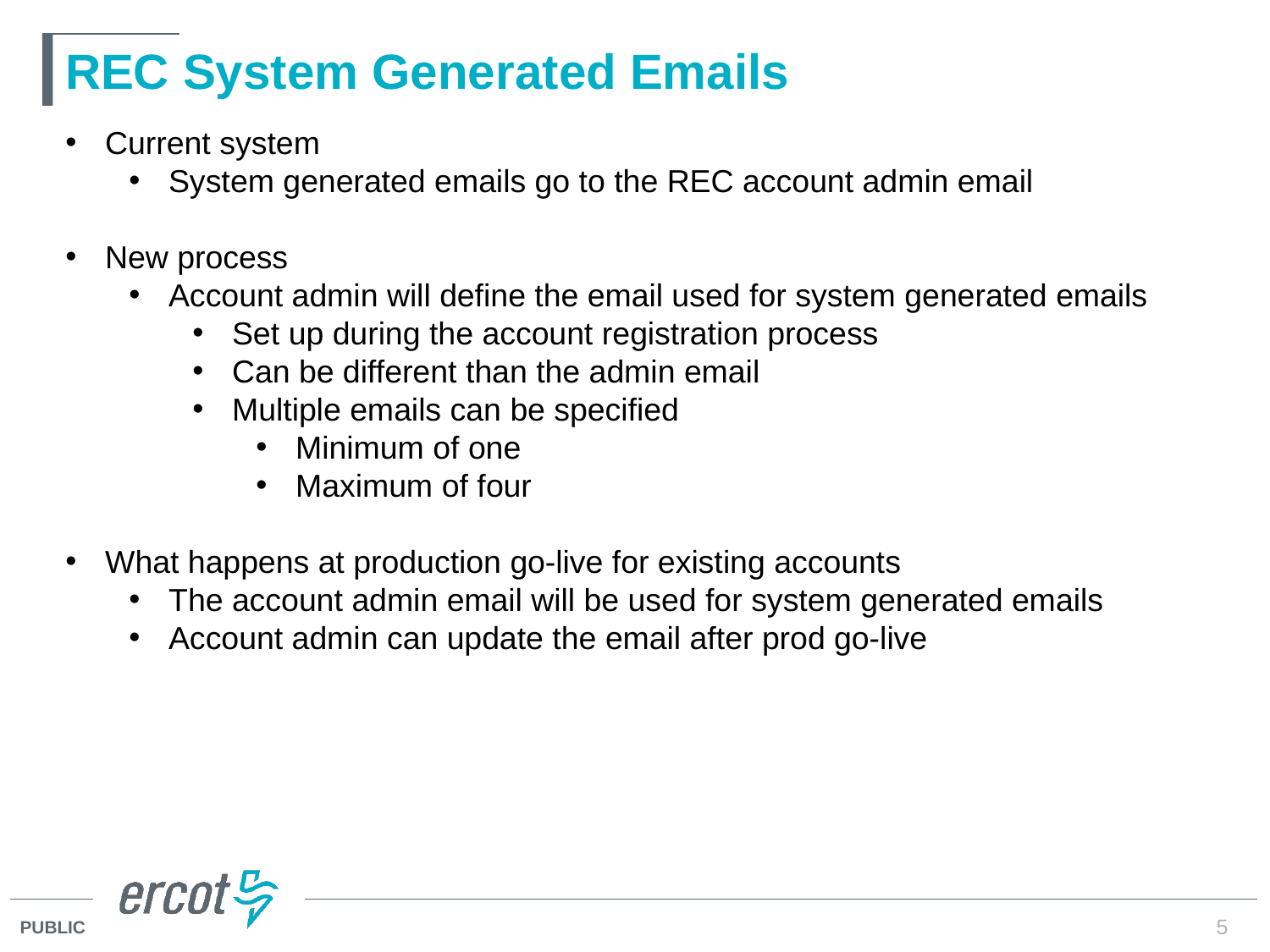

# REC System Generated Emails
Current system
System generated emails go to the REC account admin email

New process
Account admin will define the email used for system generated emails
Set up during the account registration process
Can be different than the admin email
Multiple emails can be specified
Minimum of one
Maximum of four

What happens at production go-live for existing accounts
The account admin email will be used for system generated emails
Account admin can update the email after prod go-live
5